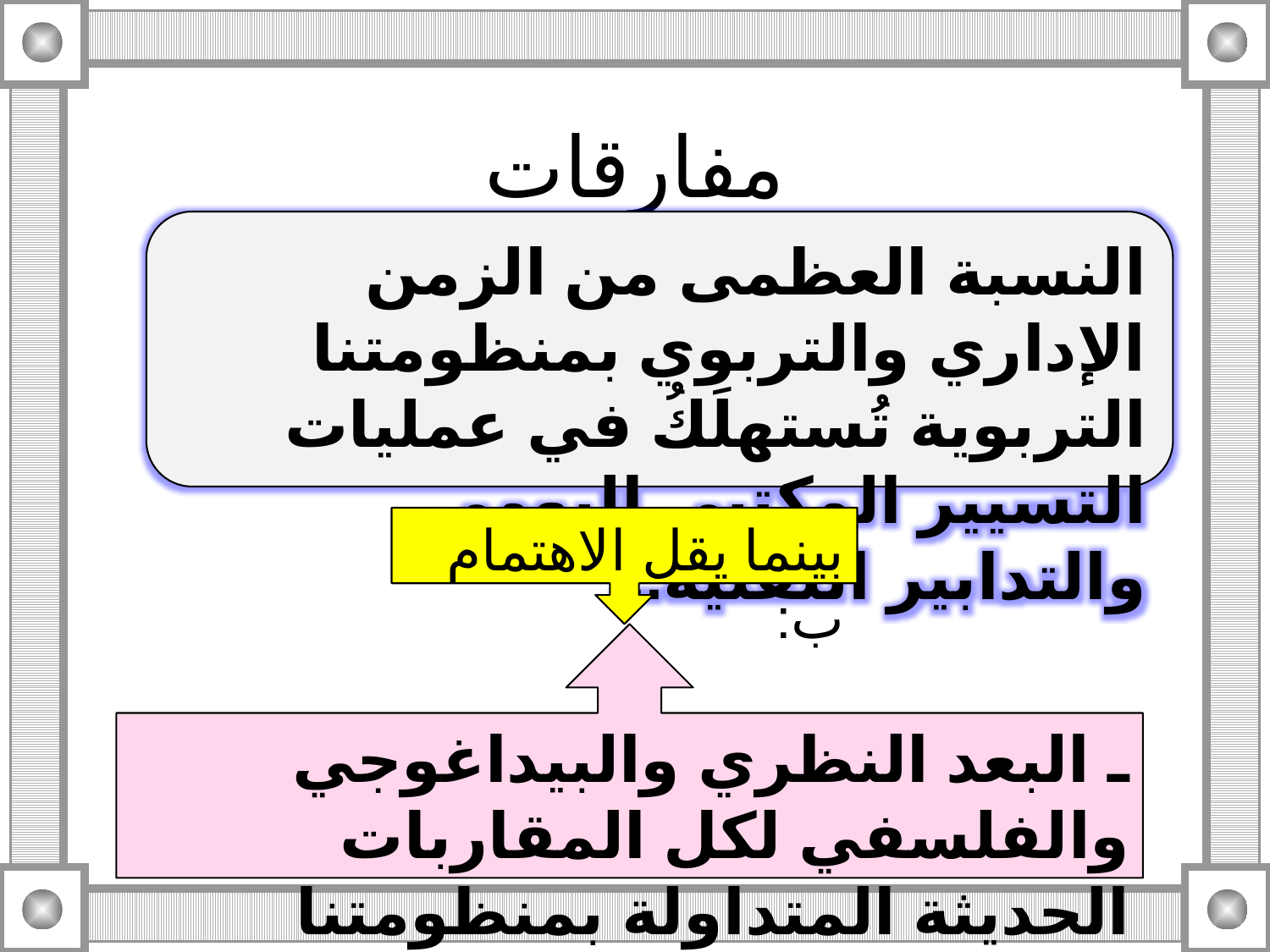

# مفارقات
النسبة العظمى من الزمن الإداري والتربوي بمنظومتنا التربوية تُستهلَكُ في عمليات التسيير المكتبي اليومي والتدابير التقنية...
بينما يقل الاهتمام ب:
ـ البعد النظري والبيداغوجي والفلسفي لكل المقاربات الحديثة المتداولة بمنظومتنا التربوية...